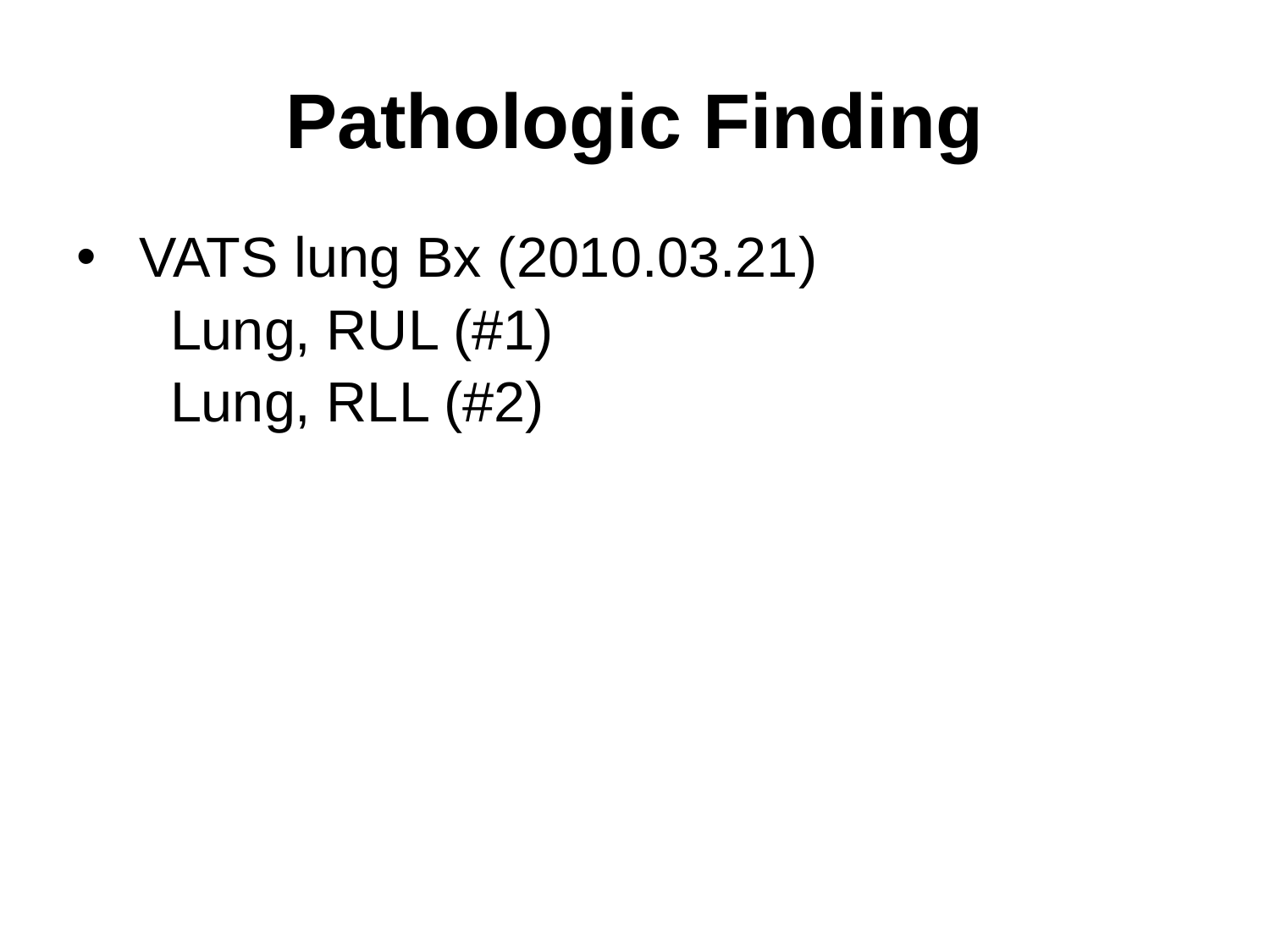

# Pathologic Finding
 VATS lung Bx (2010.03.21)
      Lung, RUL (#1)
      Lung, RLL (#2)